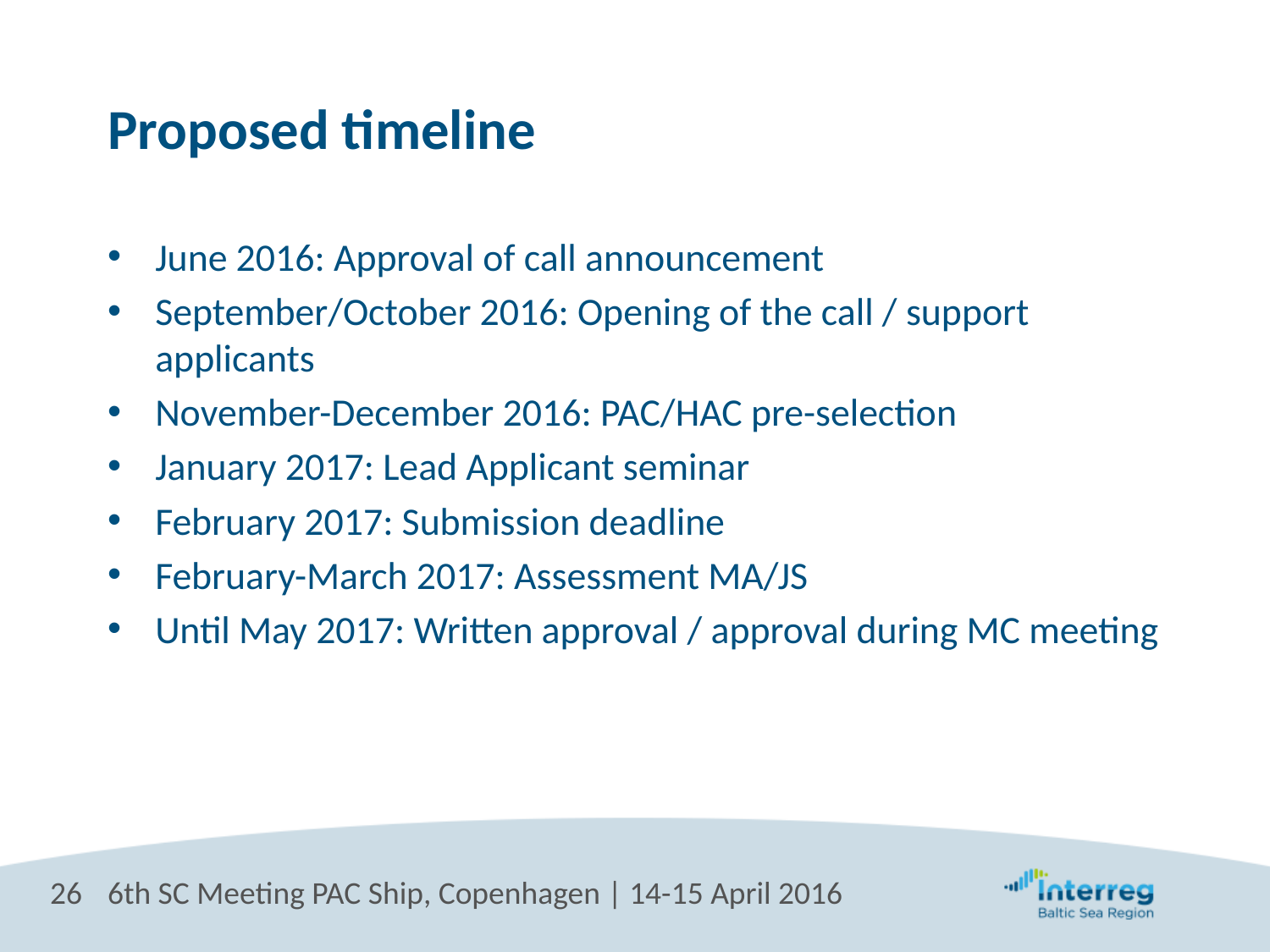

# Proposed timeline
June 2016: Approval of call announcement
September/October 2016: Opening of the call / support applicants
November-December 2016: PAC/HAC pre-selection
January 2017: Lead Applicant seminar
February 2017: Submission deadline
February-March 2017: Assessment MA/JS
Until May 2017: Written approval / approval during MC meeting

26
6th SC Meeting PAC Ship, Copenhagen | 14-15 April 2016